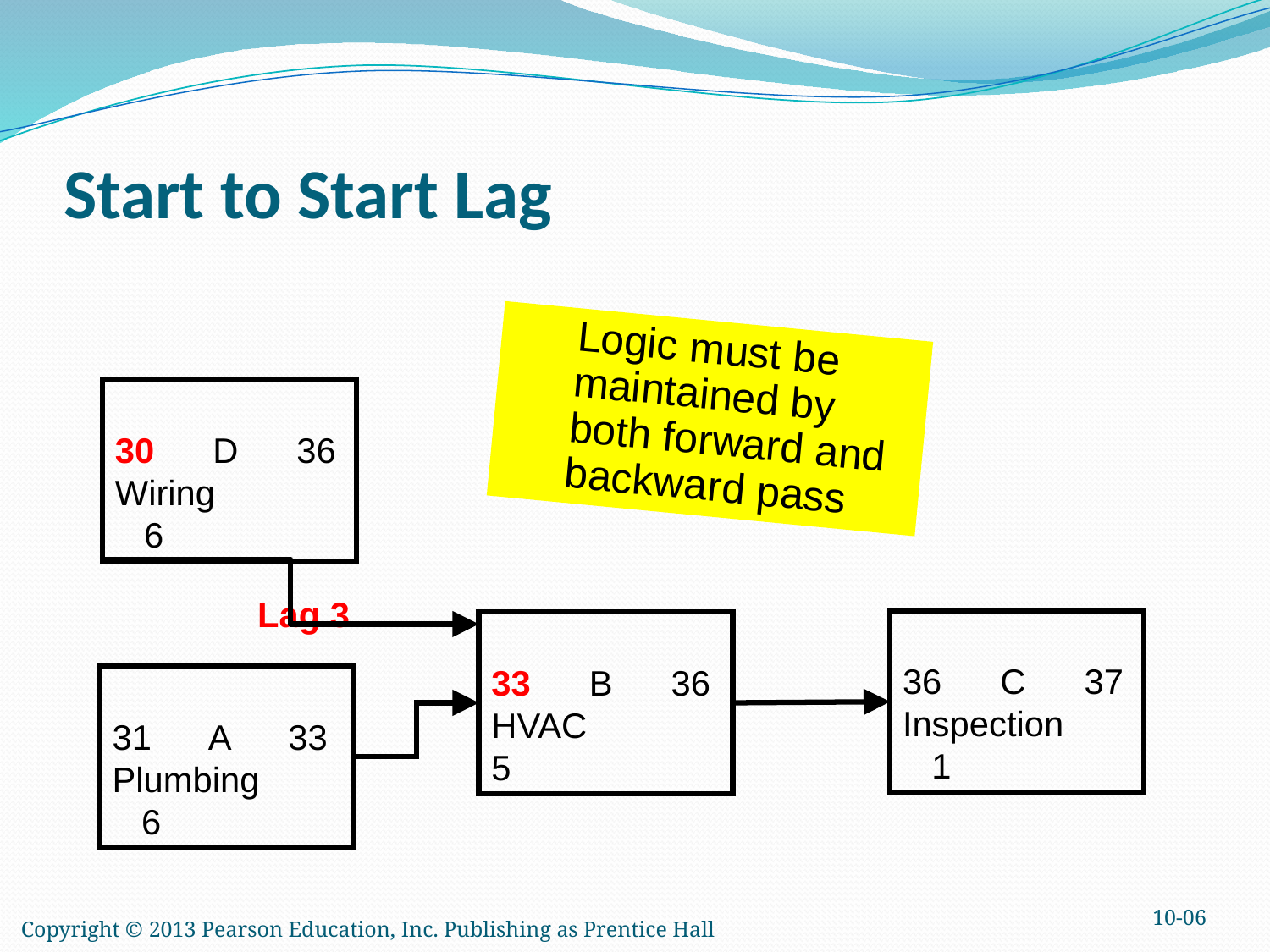

# Start to Start Lag
Logic must be maintained by both forward and backward pass

30      D      36
Wiring
   6
Lag 3

36      C      37
Inspection
   1

33      B      36
HVAC
5

31      A      33
Plumbing
   6
10-06